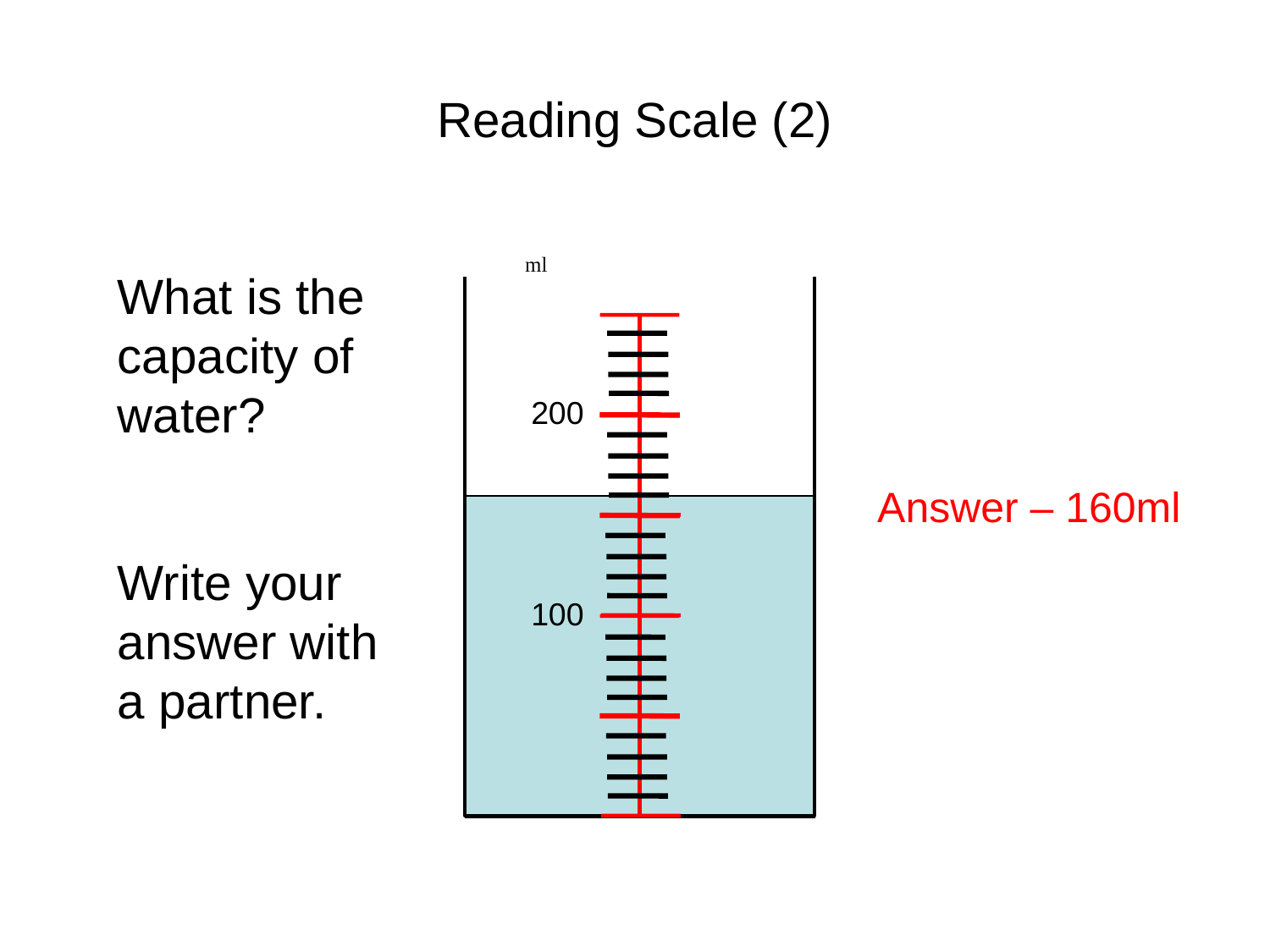

# Reading Scale (2)
ml

200

100

What is the capacity of water?

Write your answer with a partner.
Answer – 160ml